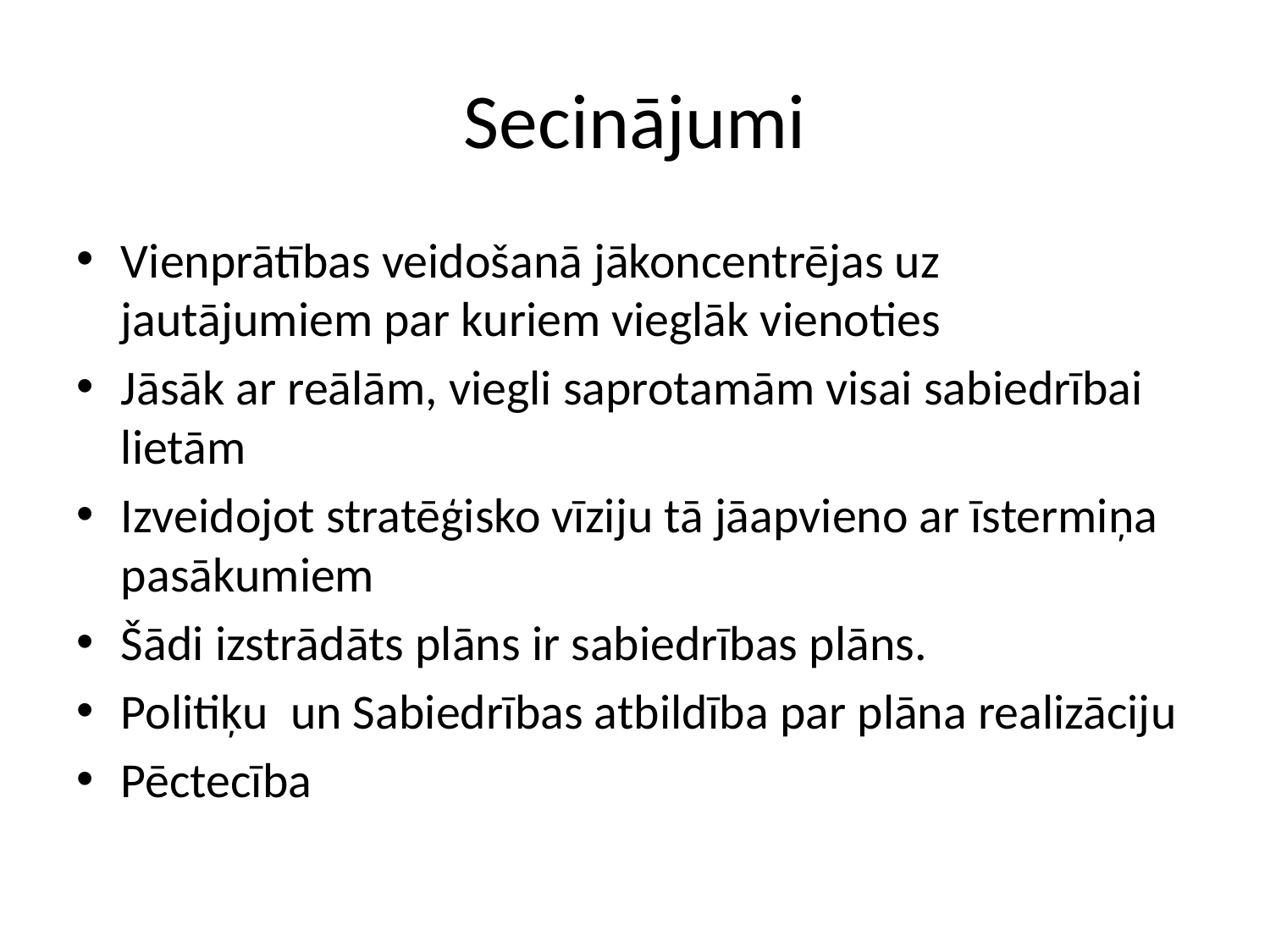

# Secinājumi
Vienprātības veidošanā jākoncentrējas uz jautājumiem par kuriem vieglāk vienoties
Jāsāk ar reālām, viegli saprotamām visai sabiedrībai lietām
Izveidojot stratēģisko vīziju tā jāapvieno ar īstermiņa pasākumiem
Šādi izstrādāts plāns ir sabiedrības plāns.
Politiķu  un Sabiedrības atbildība par plāna realizāciju
Pēctecība